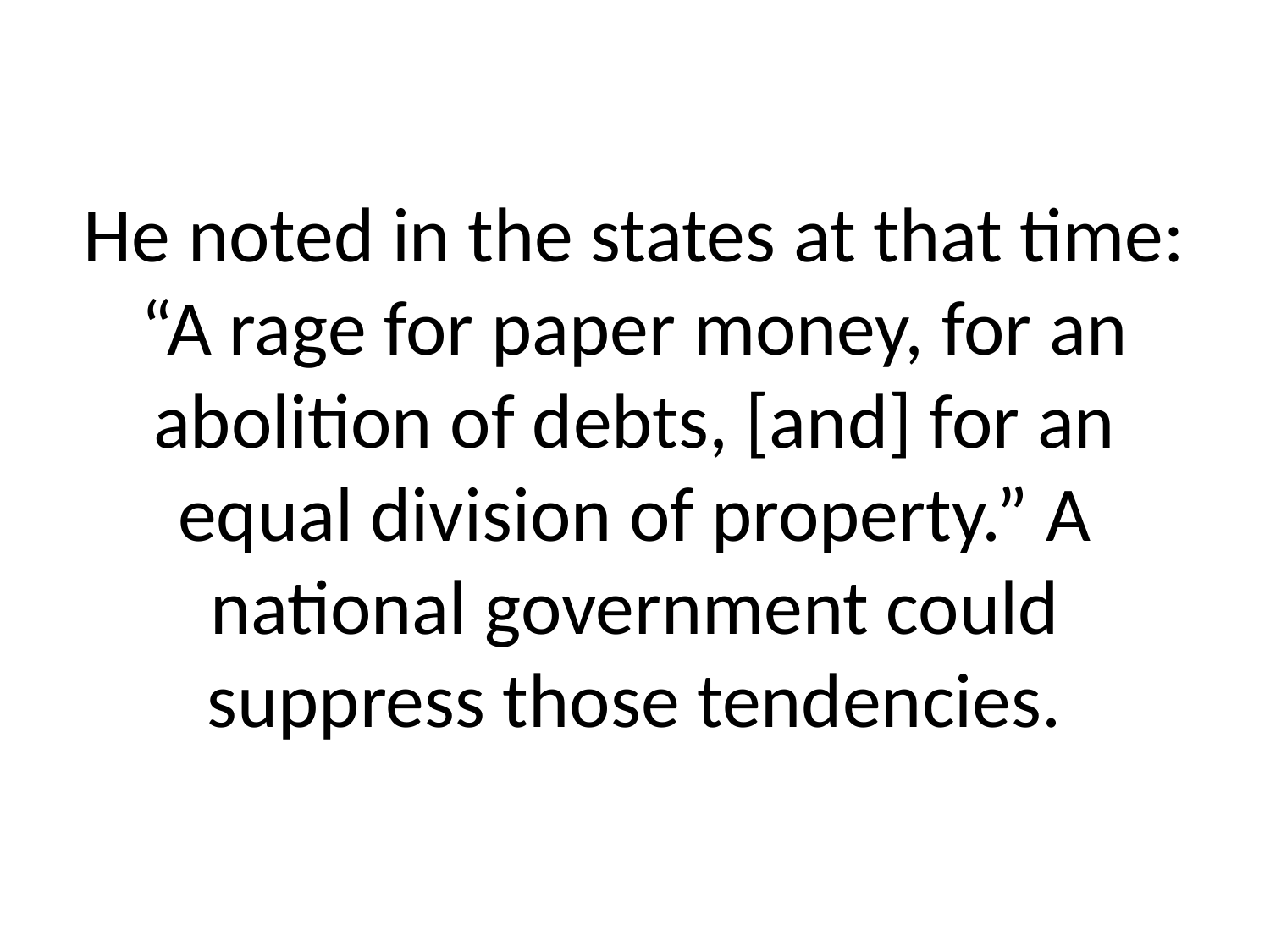

# He noted in the states at that time: “A rage for paper money, for an abolition of debts, [and] for an equal division of property.” A national government could suppress those tendencies.